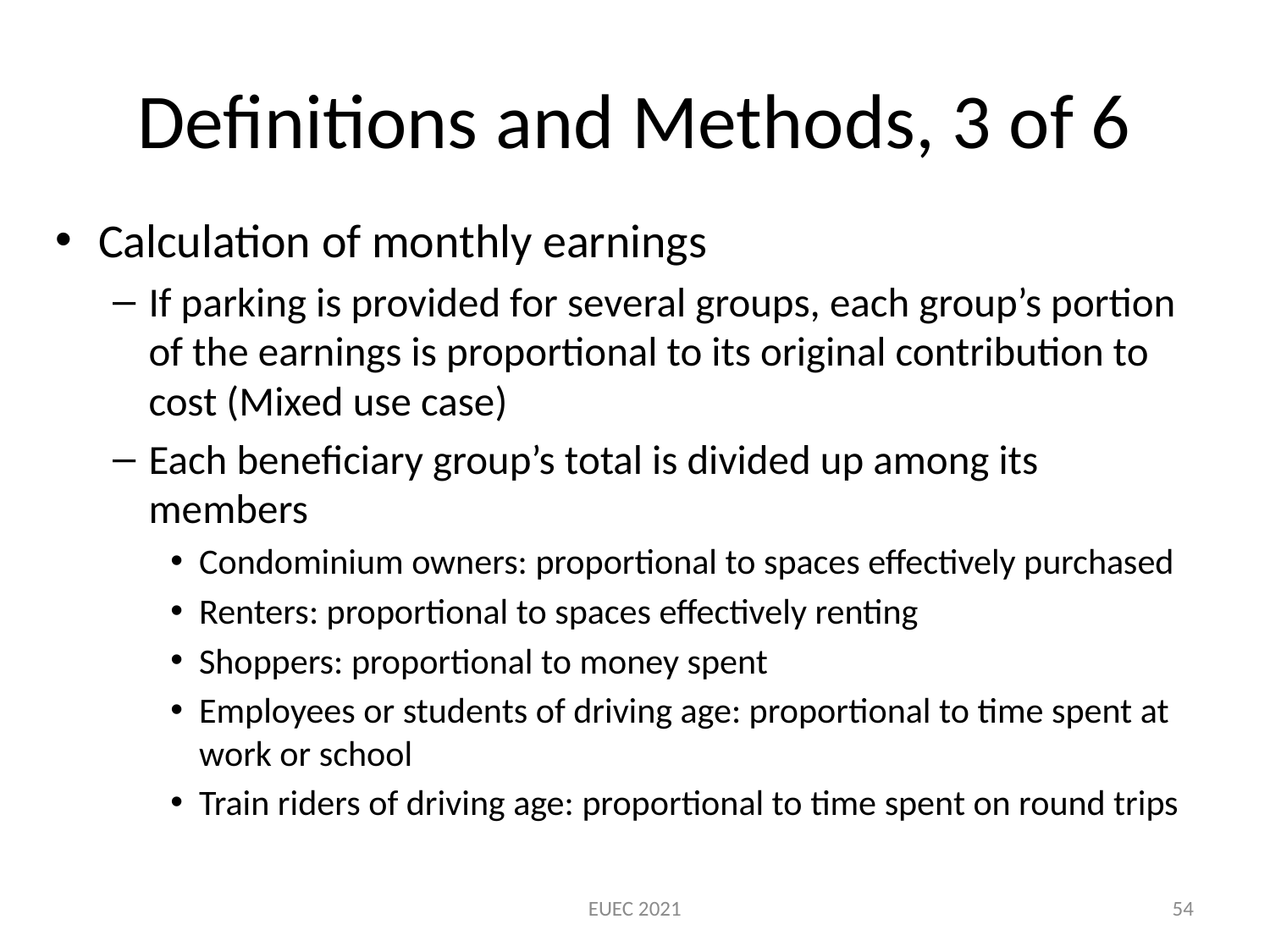

# Definitions and Methods, 3 of 6

Calculation of monthly earnings
If parking is provided for several groups, each group’s portion of the earnings is proportional to its original contribution to cost (Mixed use case)
Each beneficiary group’s total is divided up among its members
Condominium owners: proportional to spaces effectively purchased
Renters: proportional to spaces effectively renting
Shoppers: proportional to money spent
Employees or students of driving age: proportional to time spent at work or school
Train riders of driving age: proportional to time spent on round trips

EUEC 2021
54